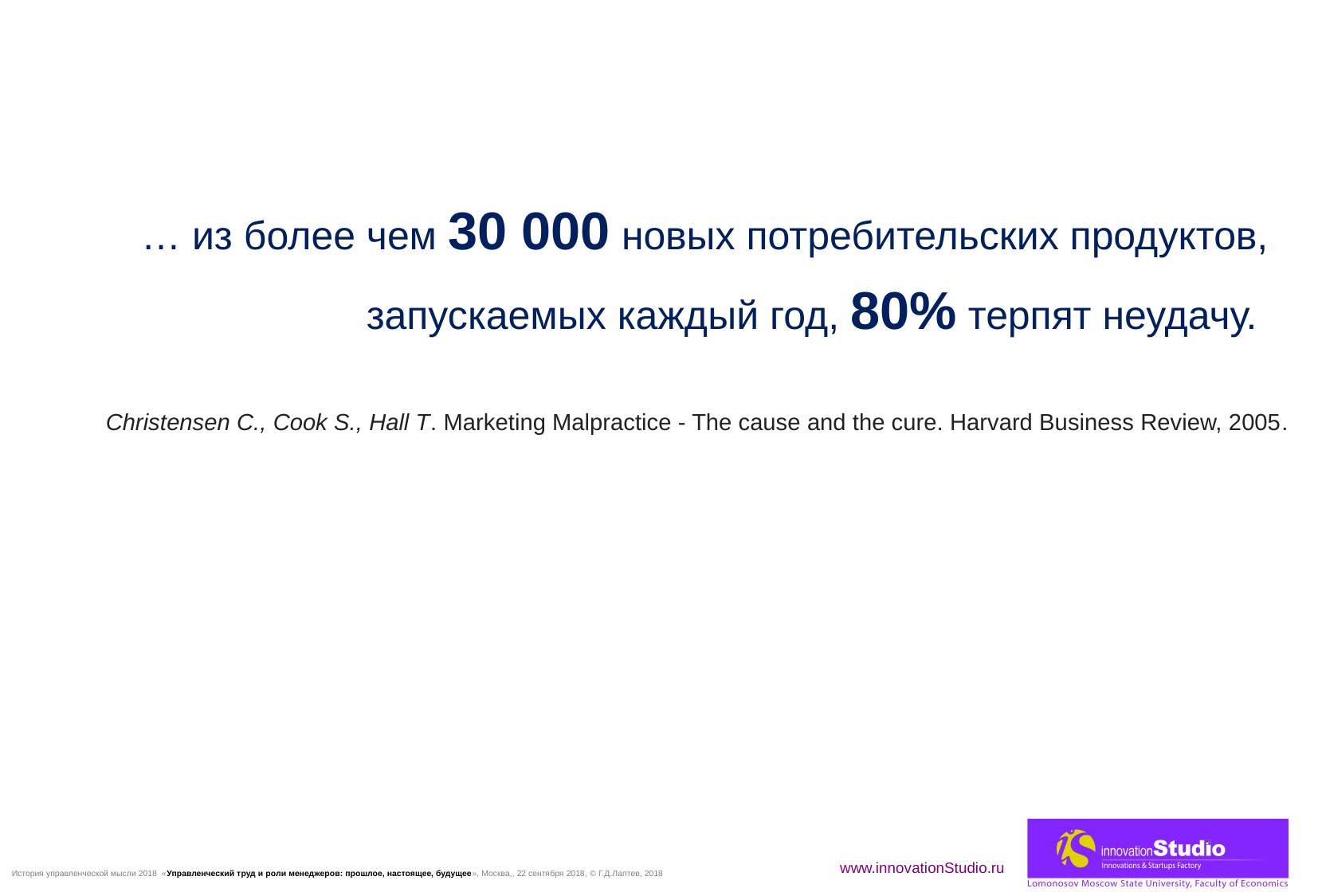

… из более чем 30 000 новых потребительских продуктов, запускаемых каждый год, 80% терпят неудачу.

Christensen C., Cook S., Hall T. Marketing Malpractice - The cause and the cure. Harvard Business Review, 2005.